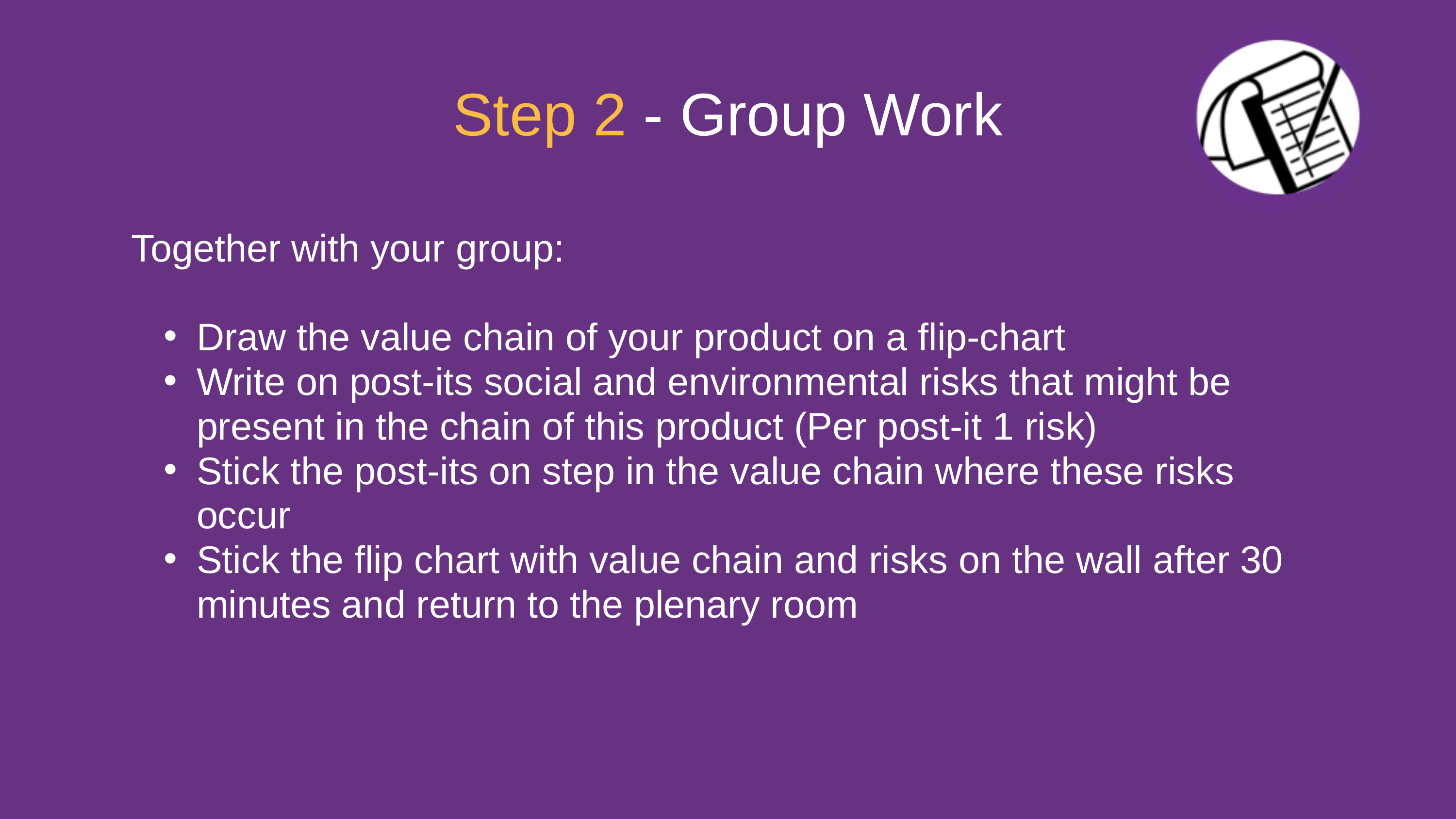

Step 2 - Group Work
Together with your group:

Draw the value chain of your product on a flip-chart
Write on post-its social and environmental risks that might be present in the chain of this product (Per post-it 1 risk)
Stick the post-its on step in the value chain where these risks occur
Stick the flip chart with value chain and risks on the wall after 30 minutes and return to the plenary room